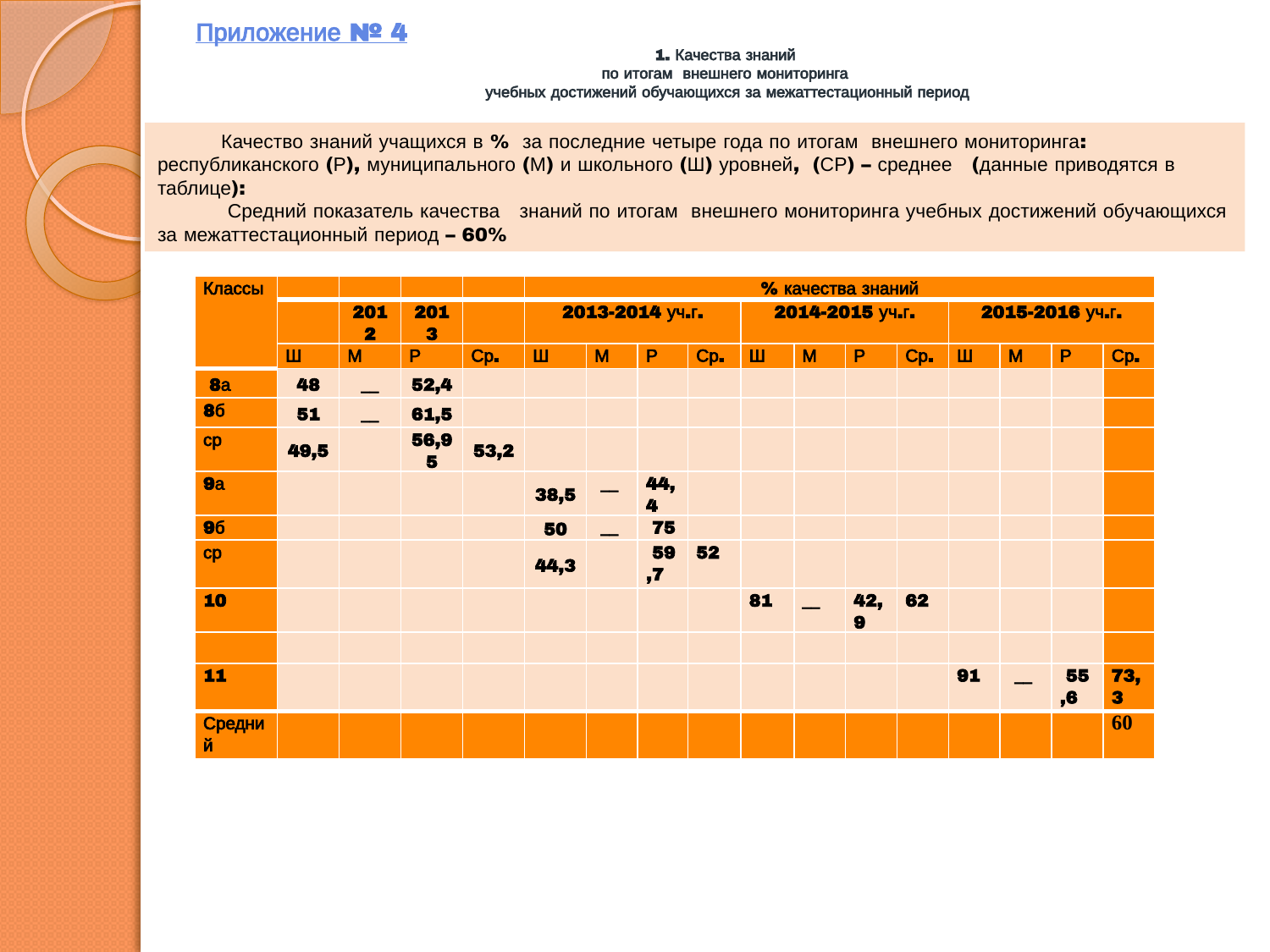

Приложение № 4
# 1. Качества знаний по итогам  внешнего мониторинга учебных достижений обучающихся за межаттестационный период
Качество знаний учащихся в %  за последние четыре года по итогам  внешнего мониторинга: республиканского (Р), муниципального (М) и школьного (Ш) уровней,  (СР) – среднее   (данные приводятся в таблице):
 Средний показатель качества   знаний по итогам  внешнего мониторинга учебных достижений обучающихся за межаттестационный период – 60%
| Классы |  |  |  |  | % качества знаний |  |  |  |  |  |  |  |  |  |  |  |
| --- | --- | --- | --- | --- | --- | --- | --- | --- | --- | --- | --- | --- | --- | --- | --- | --- |
|  |  | 2012 | 2013 |  | 2013-2014 уч.г. |  |  |  | 2014-2015 уч.г. |  |  |  | 2015-2016 уч.г. |  |  |  |
|  | Ш | М | Р | Ср. | Ш | М | Р | Ср. | Ш | М | Р | Ср. | Ш | М | Р | Ср. |
| 8а | 48 | \_\_ | 52,4 |  |  |  |  |  |  |  |  |  |  |  |  |  |
| 8б | 51 | \_\_ | 61,5 |  |  |  |  |  |  |  |  |  |  |  |  |  |
| ср | 49,5 |  | 56,95 | 53,2 |  |  |  |  |  |  |  |  |  |  |  |  |
| 9а |  |  |  |  | 38,5 | \_\_ | 44,4 |  |  |  |  |  |  |  |  |  |
| 9б |  |  |  |  | 50 | \_\_ | 75 |  |  |  |  |  |  |  |  |  |
| ср |  |  |  |  | 44,3 |  | 59,7 | 52 |  |  |  |  |  |  |  |  |
| 10 |  |  |  |  |  |  |  |  | 81 | \_\_ | 42,9 | 62 |  |  |  |  |
|  |  |  |  |  |  |  |  |  |  |  |  |  |  |  |  |  |
| 11 |  |  |  |  |  |  |  |  |  |  |  |  | 91 | \_\_ | 55,6 | 73,3 |
| Средний |  |  |  |  |  |  |  |  |  |  |  |  |  |  |  | 60 |